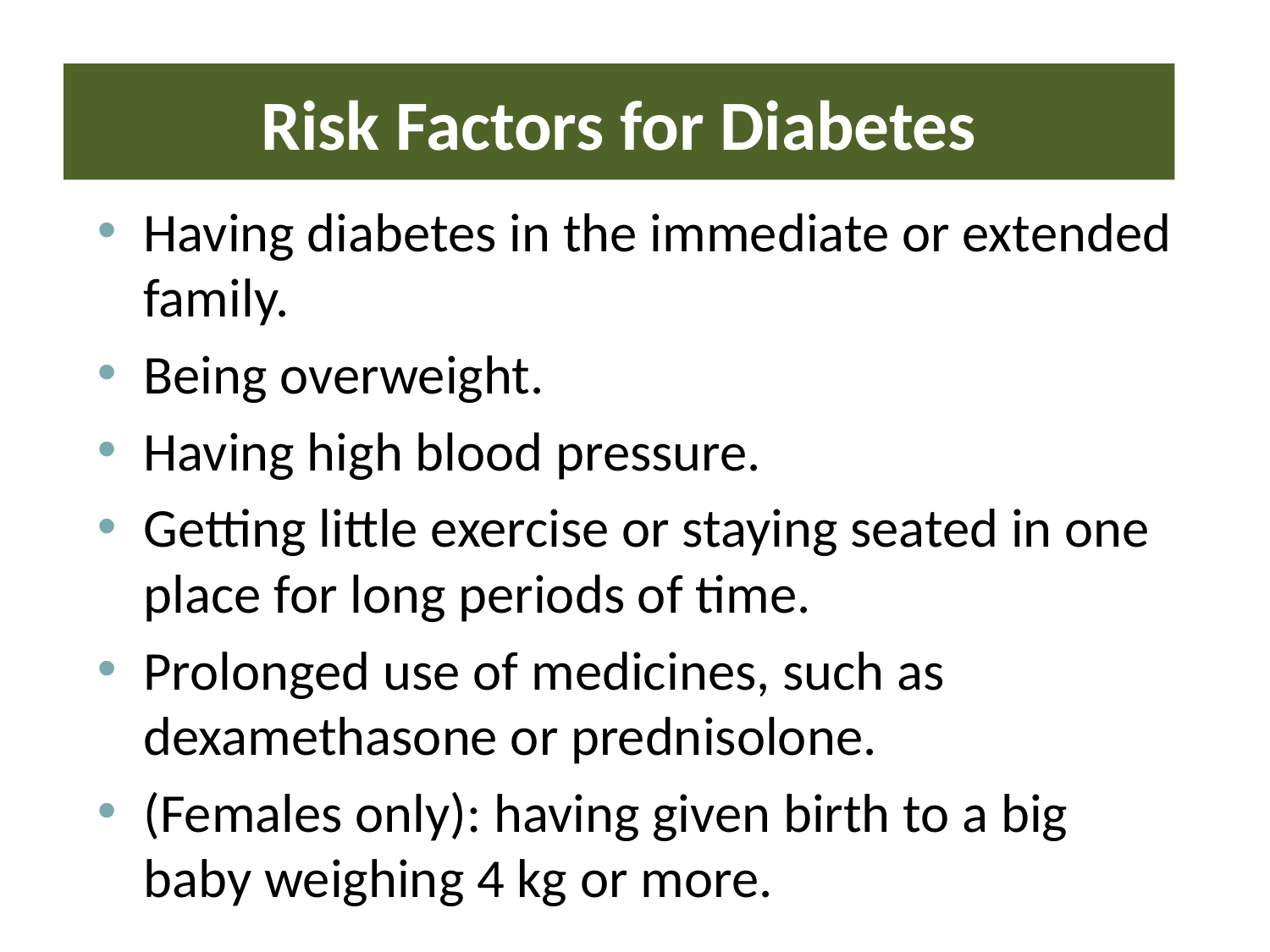

# Risk Factors for Diabetes
Having diabetes in the immediate or extended family.
Being overweight.
Having high blood pressure.
Getting little exercise or staying seated in one place for long periods of time.
Prolonged use of medicines, such as dexamethasone or prednisolone.
(Females only): having given birth to a big baby weighing 4 kg or more.